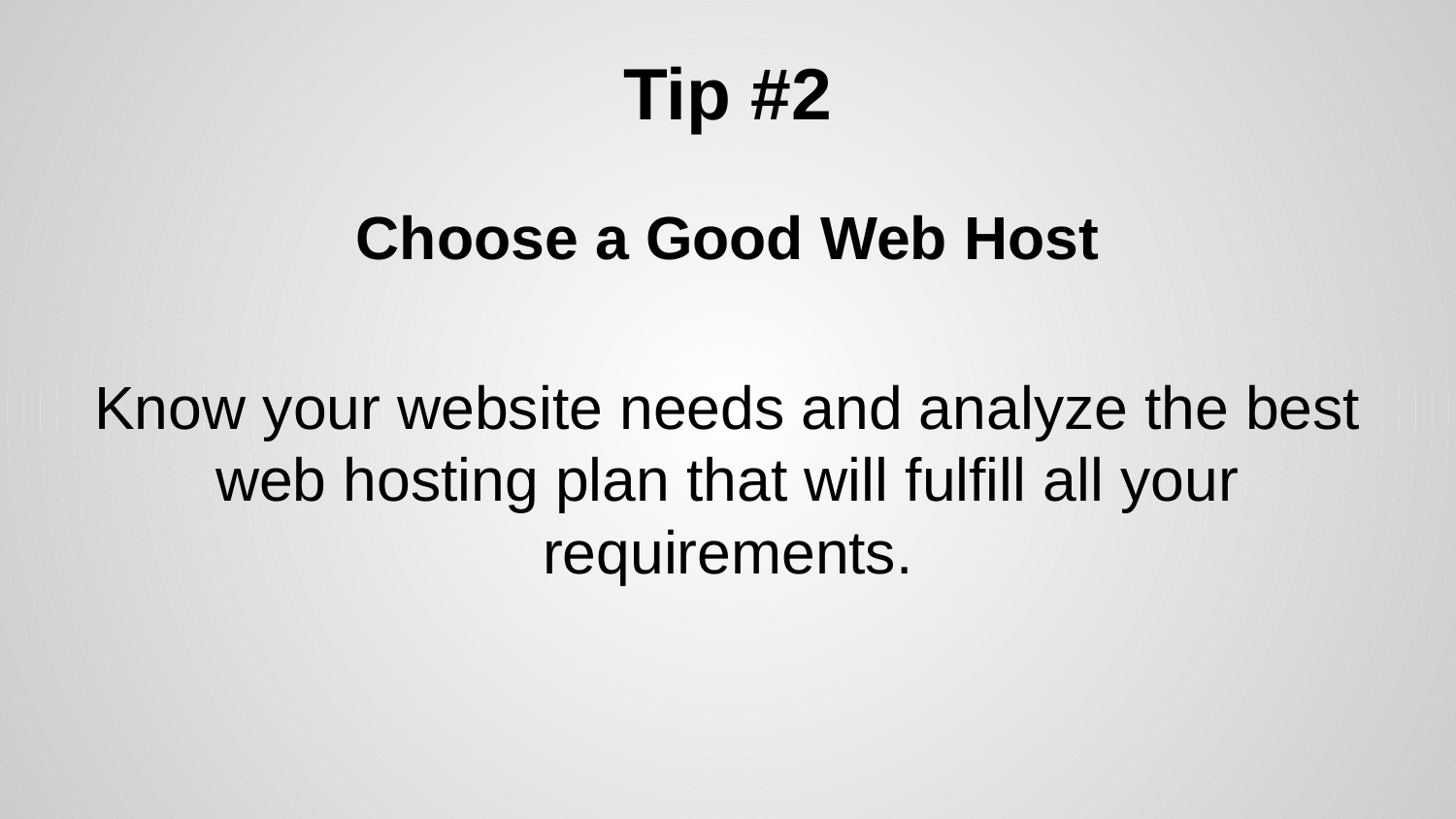

# Tip #2

Choose a Good Web Host

Know your website needs and analyze the best web hosting plan that will fulfill all your requirements.